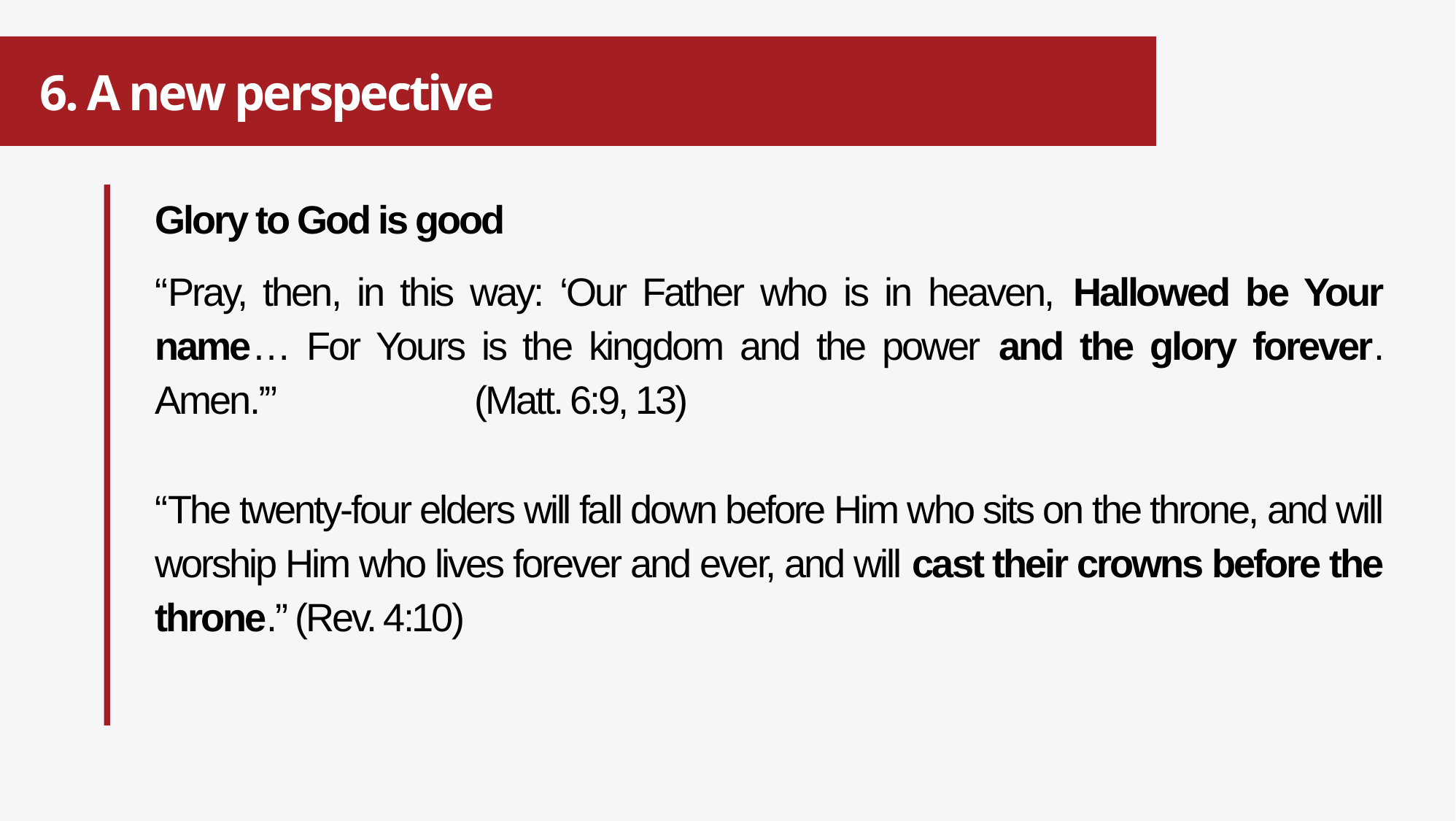

# 6. A new perspective
Glory to God is good
“Pray, then, in this way: ‘Our Father who is in heaven, Hallowed be Your name… For Yours is the kingdom and the power and the glory forever. Amen.’”                       (Matt. 6:9, 13)

“The twenty-four elders will fall down before Him who sits on the throne, and will worship Him who lives forever and ever, and will cast their crowns before the throne.” (Rev. 4:10)